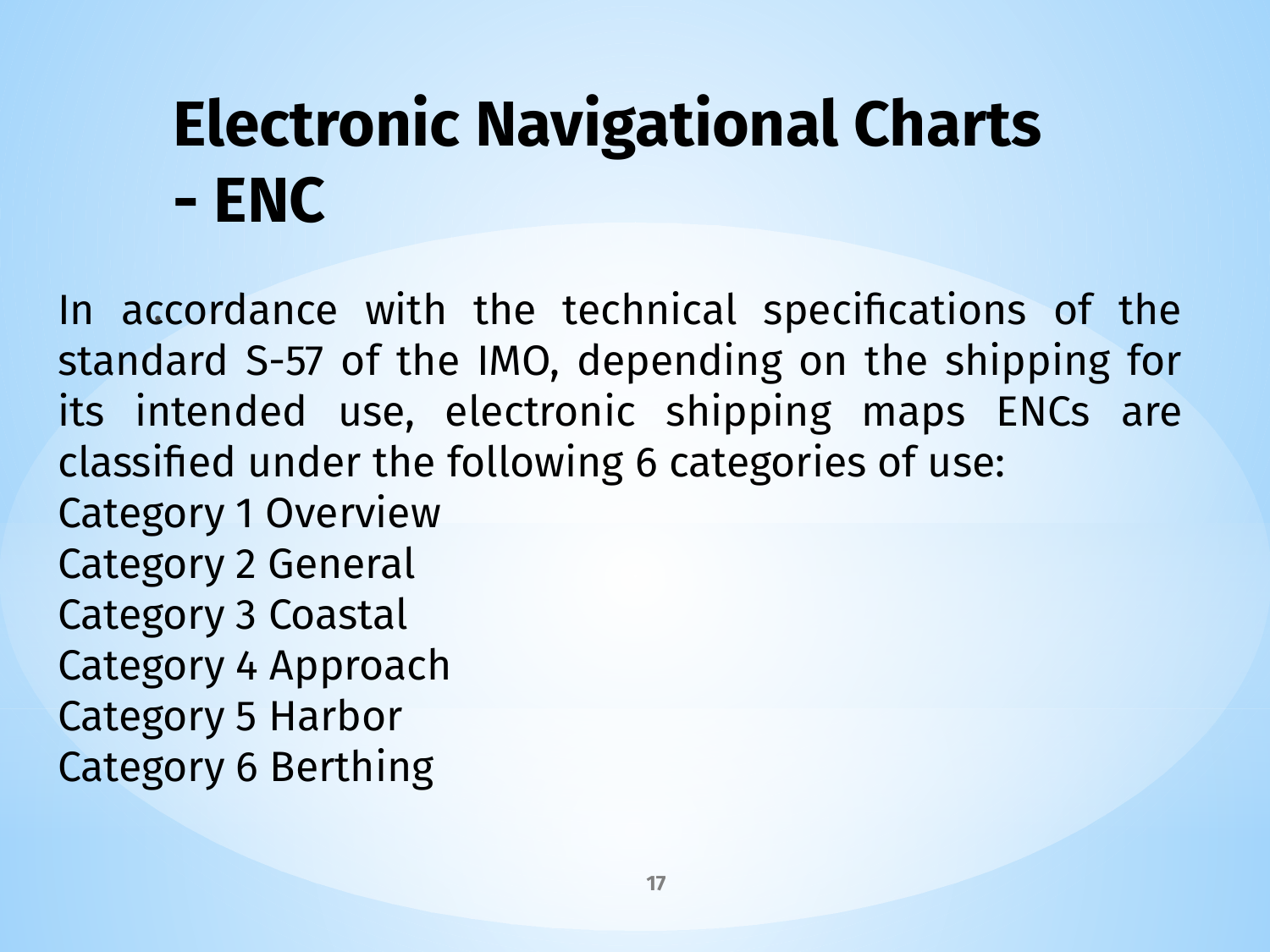

# Electronic Navigational Charts - ENC
In accordance with the technical specifications of the standard S-57 of the IMO, depending on the shipping for its intended use, electronic shipping maps ENCs are classified under the following 6 categories of use:
Category 1 Overview
Category 2 General
Category 3 Coastal
Category 4 Approach
Category 5 Harbor
Category 6 Berthing

.

17